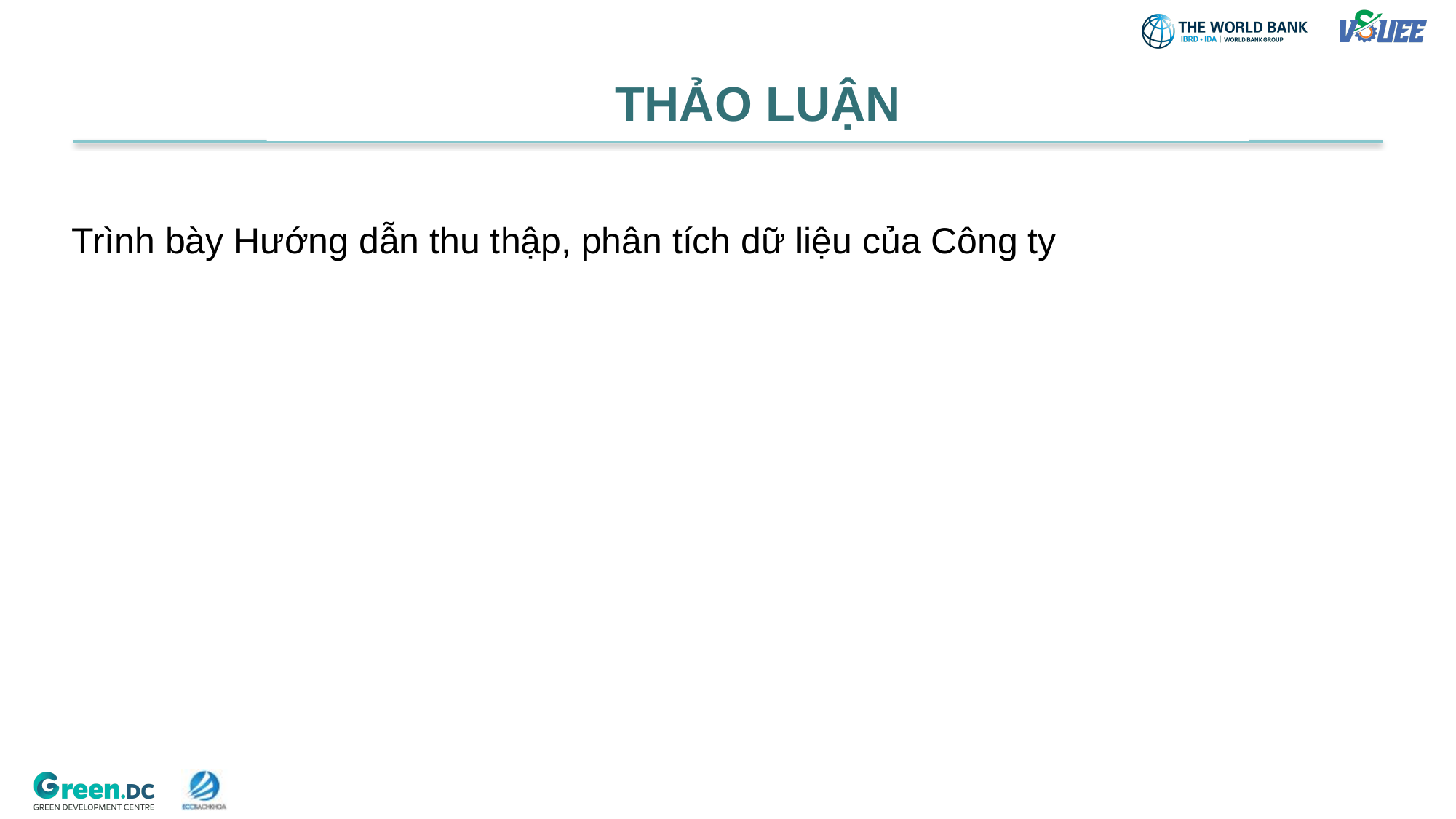

THẢO LUẬN
# Trình bày Hướng dẫn thu thập, phân tích dữ liệu của Công ty